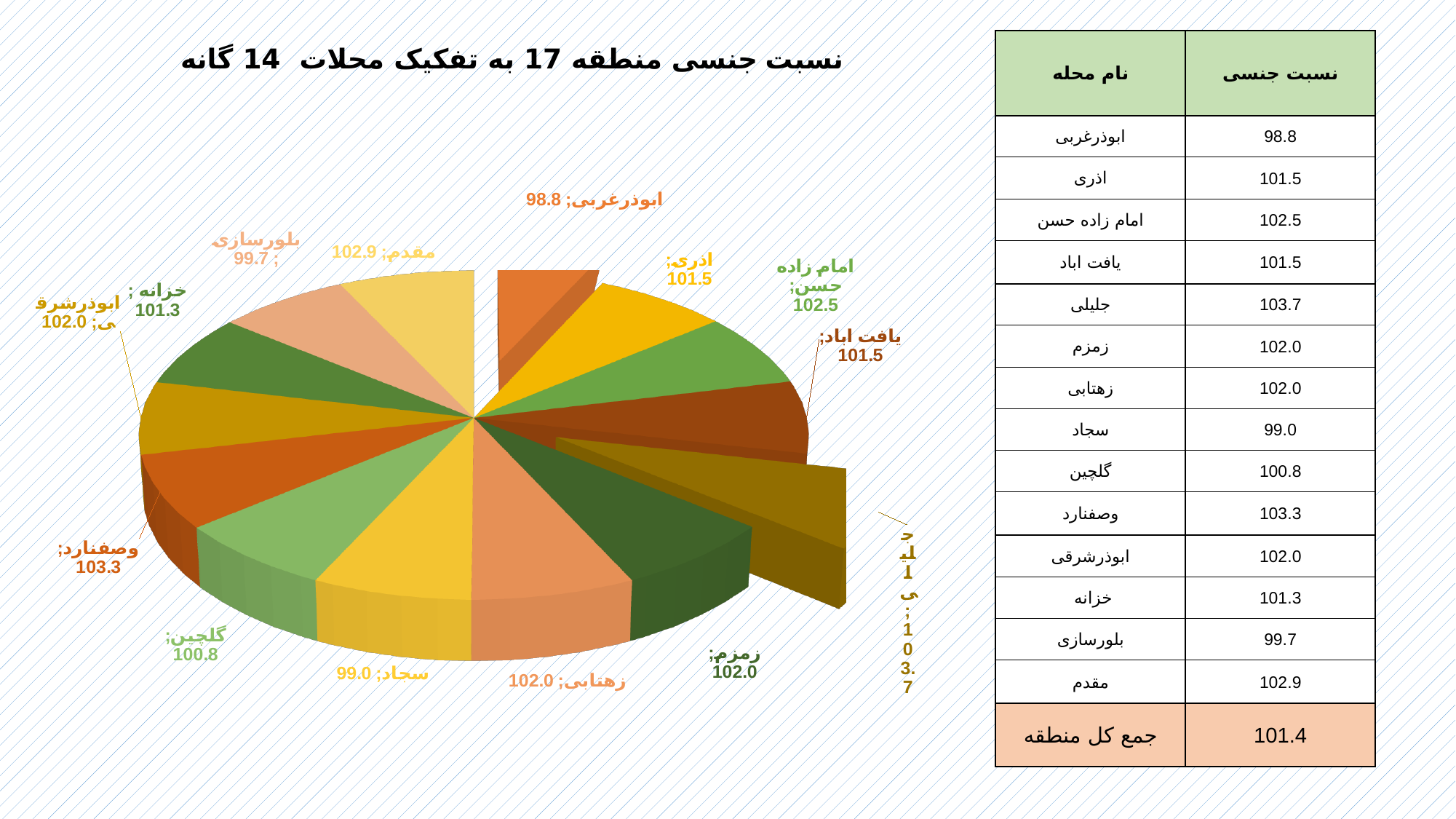

| نام محله | نسبت جنسی |
| --- | --- |
| ابوذرغربی | 98.8 |
| اذری | 101.5 |
| امام زاده حسن | 102.5 |
| یافت اباد | 101.5 |
| جلیلی | 103.7 |
| زمزم | 102.0 |
| زهتابی | 102.0 |
| سجاد | 99.0 |
| گلچین | 100.8 |
| وصفنارد | 103.3 |
| ابوذرشرقی | 102.0 |
| خزانه | 101.3 |
| بلورسازی | 99.7 |
| مقدم | 102.9 |
| جمع کل منطقه | 101.4 |
نسبت جنسی منطقه 17 به تفکیک محلات  14 گانه

[unsupported chart]